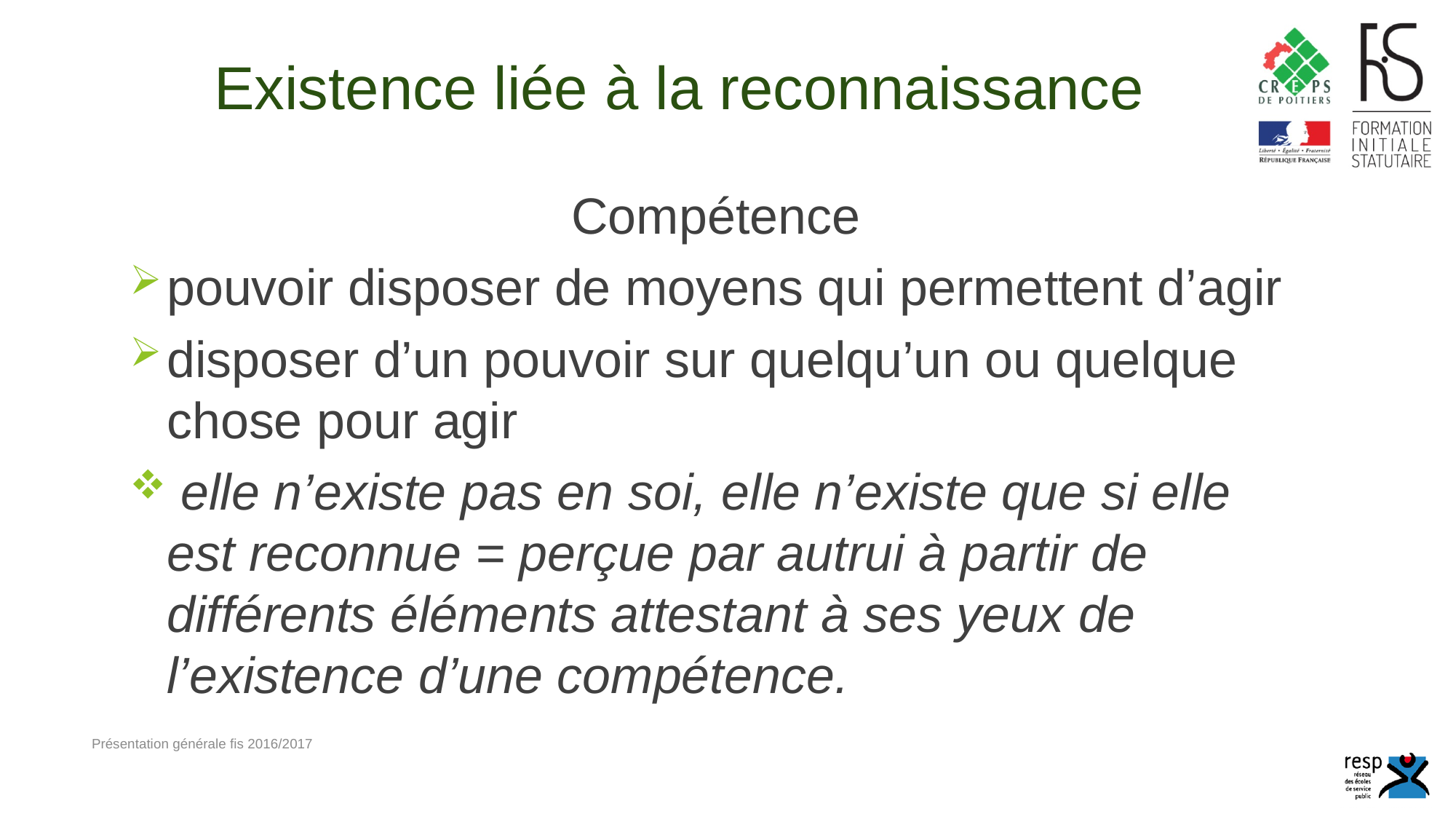

# Existence liée à la reconnaissance
Compétence
pouvoir disposer de moyens qui permettent d’agir
disposer d’un pouvoir sur quelqu’un ou quelque chose pour agir
 elle n’existe pas en soi, elle n’existe que si elle est reconnue = perçue par autrui à partir de différents éléments attestant à ses yeux de l’existence d’une compétence.
Présentation générale fis 2016/2017